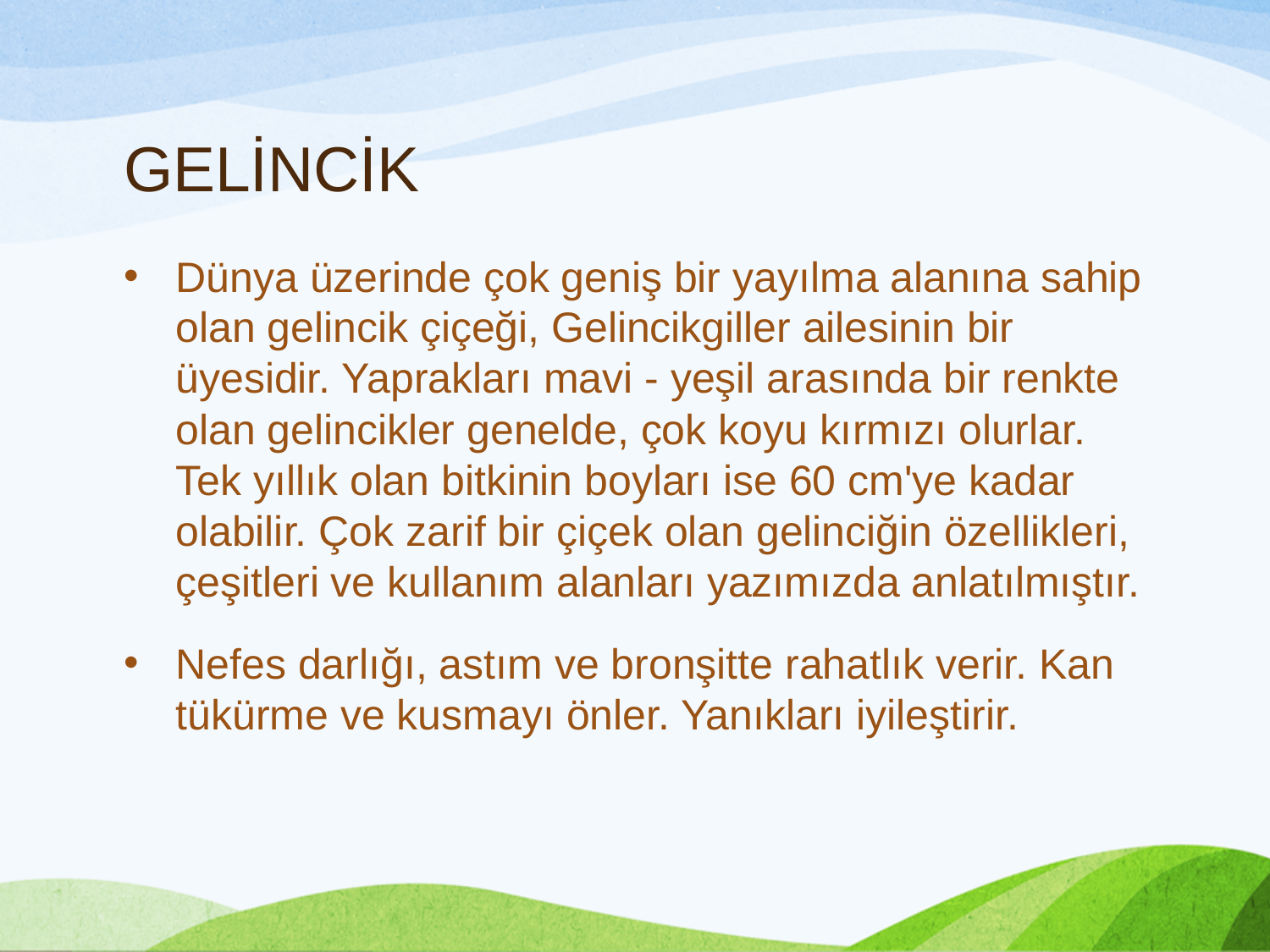

# GELİNCİK
Dünya üzerinde çok geniş bir yayılma alanına sahip olan gelincik çiçeği, Gelincikgiller ailesinin bir üyesidir. Yaprakları mavi - yeşil arasında bir renkte olan gelincikler genelde, çok koyu kırmızı olurlar. Tek yıllık olan bitkinin boyları ise 60 cm'ye kadar olabilir. Çok zarif bir çiçek olan gelinciğin özellikleri, çeşitleri ve kullanım alanları yazımızda anlatılmıştır.
Nefes darlığı, astım ve bronşitte rahatlık verir. Kan tükürme ve kusmayı önler. Yanıkları iyileştirir.